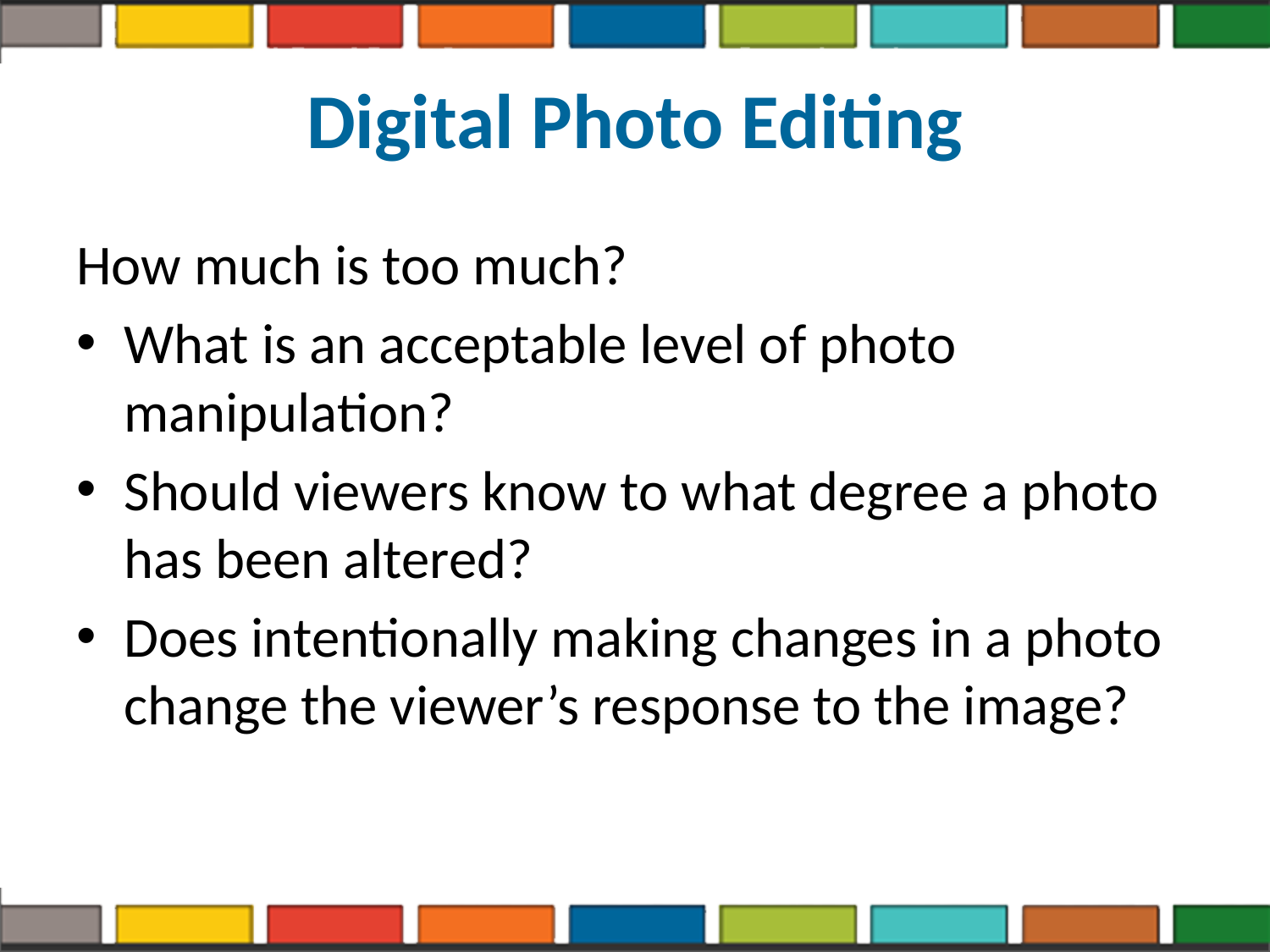

# Digital Photo Editing
How much is too much?
What is an acceptable level of photo manipulation?
Should viewers know to what degree a photo has been altered?
Does intentionally making changes in a photo change the viewer’s response to the image?